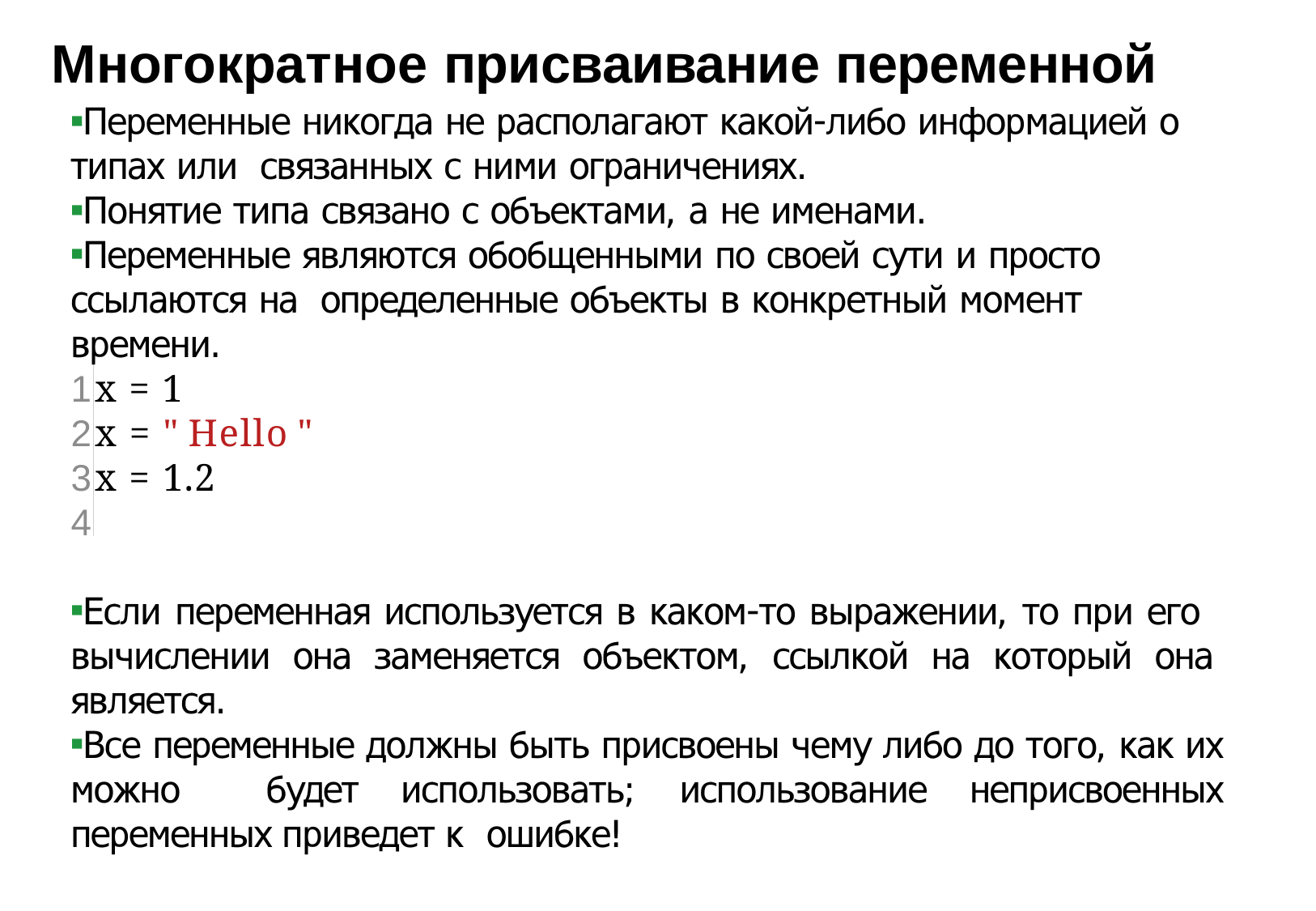

# Многократное присваивание переменной
Переменные никогда не располагают какой-либо информацией о типах или  связанных с ними ограничениях.
Понятие типа связано с объектами, а не именами.
Переменные являются обобщенными по своей сути и просто ссылаются на  определенные объекты в конкретный момент времени.
1	x = 1
2	x = " Hello "
3	x = 1.2
4

Если переменная используется в каком-то выражении, то при его  вычислении она заменяется объектом, ссылкой на который она является.
Все переменные должны быть присвоены чему либо до того, как их можно  будет использовать; использование неприсвоенных переменных приведет к  ошибке!